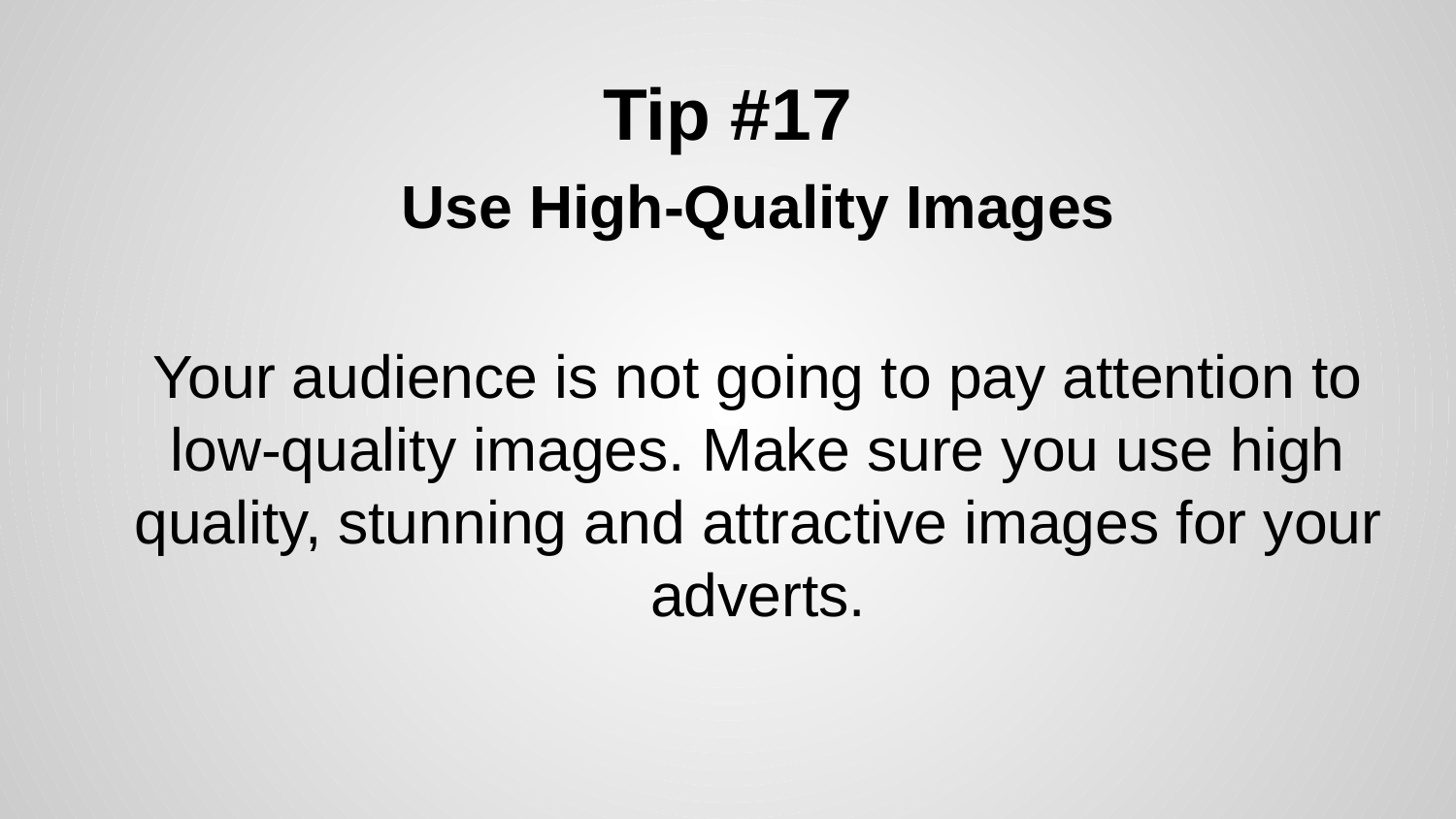

# Tip #17

Use High-Quality Images

Your audience is not going to pay attention to low-quality images. Make sure you use high quality, stunning and attractive images for your adverts.